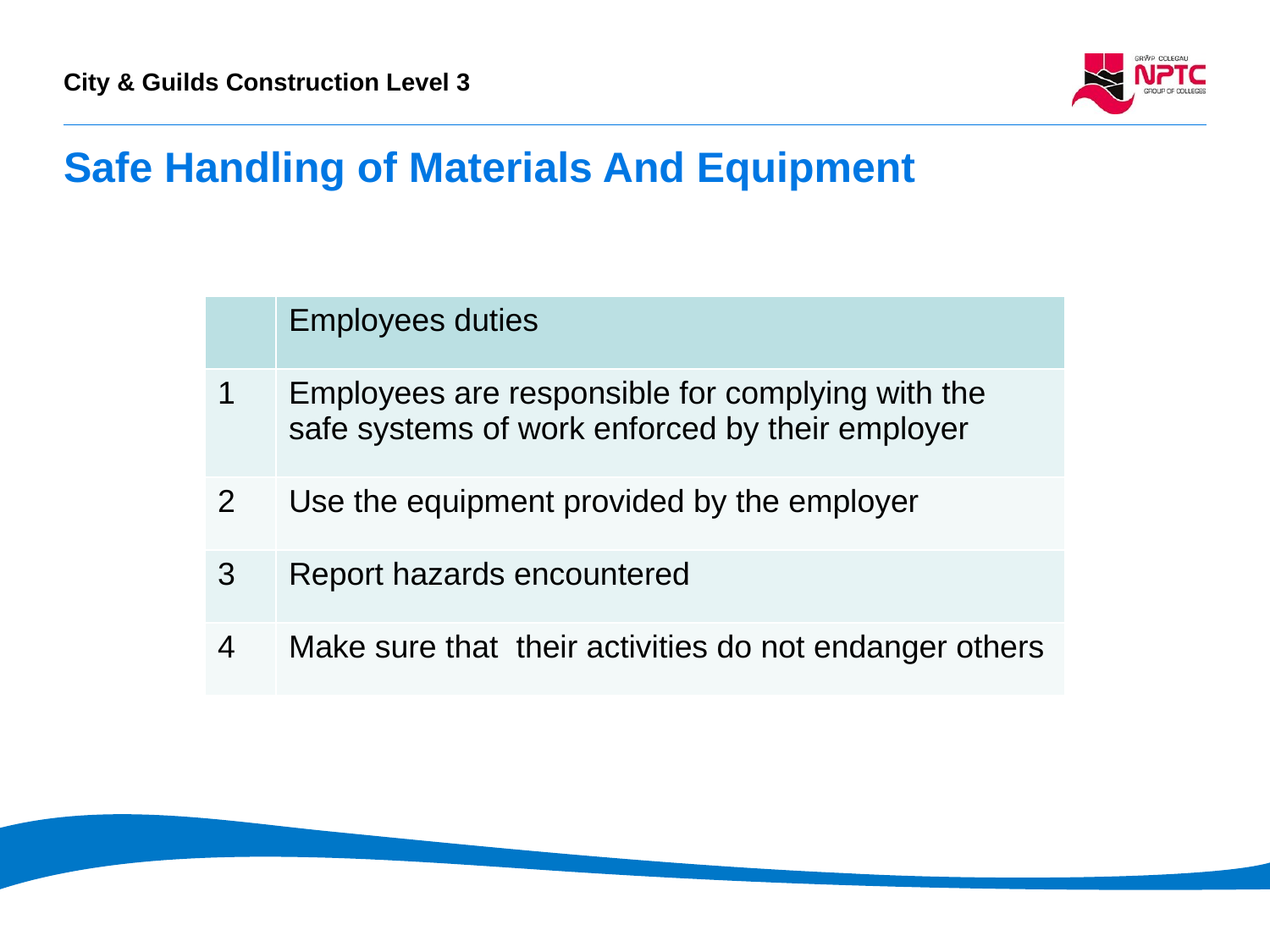

# Safe Handling of Materials And Equipment
|  | Employees duties |
| --- | --- |
| 1 | Employees are responsible for complying with the safe systems of work enforced by their employer |
| 2 | Use the equipment provided by the employer |
| 3 | Report hazards encountered |
| 4 | Make sure that their activities do not endanger others |